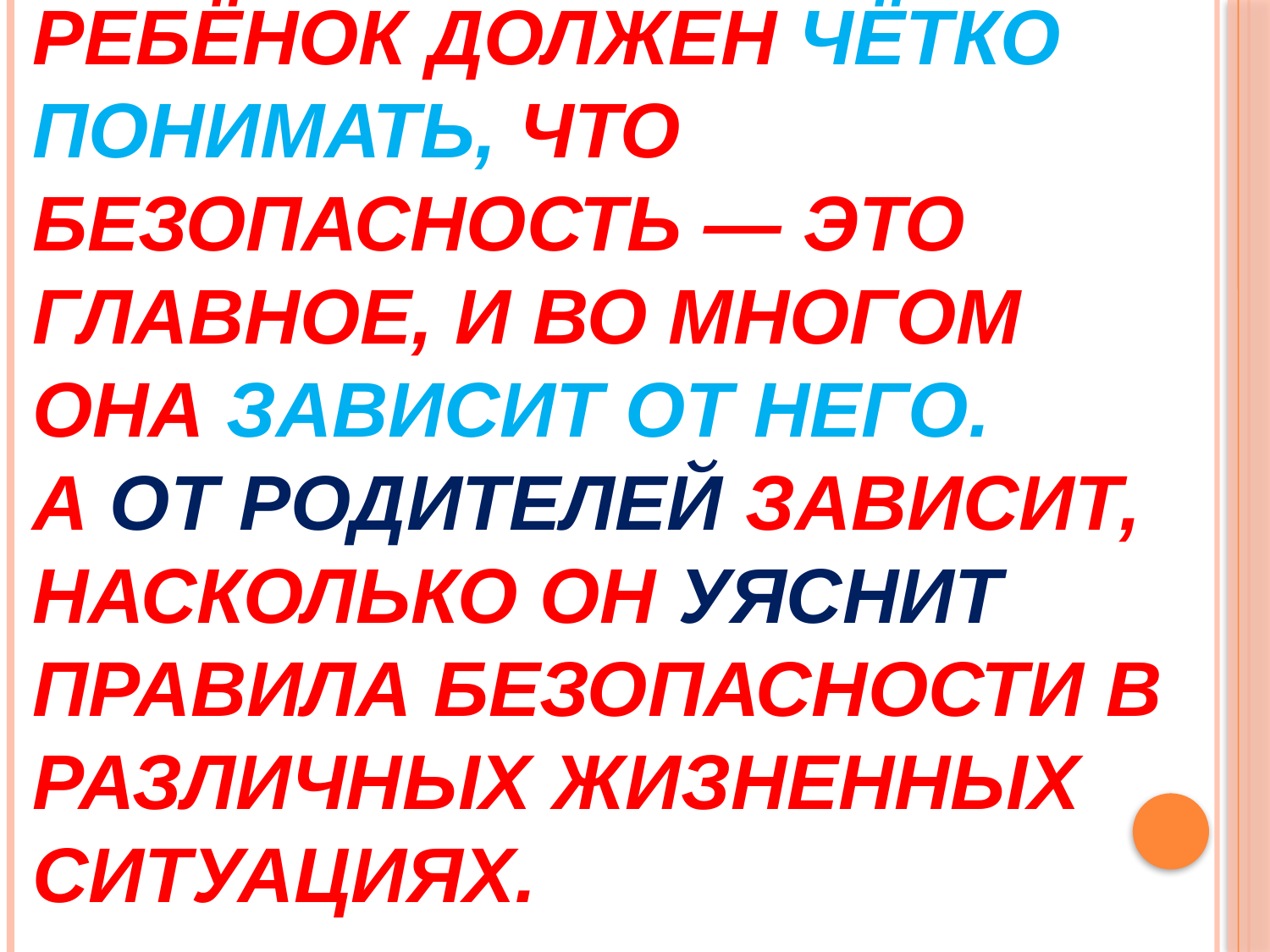

# Во всех ситуациях ребёнок должен чётко понимать, что безопасность — это главное, и во многом она зависит от него. А от родителей зависит, насколько он уяснит правила безопасности в различных жизненных ситуациях.